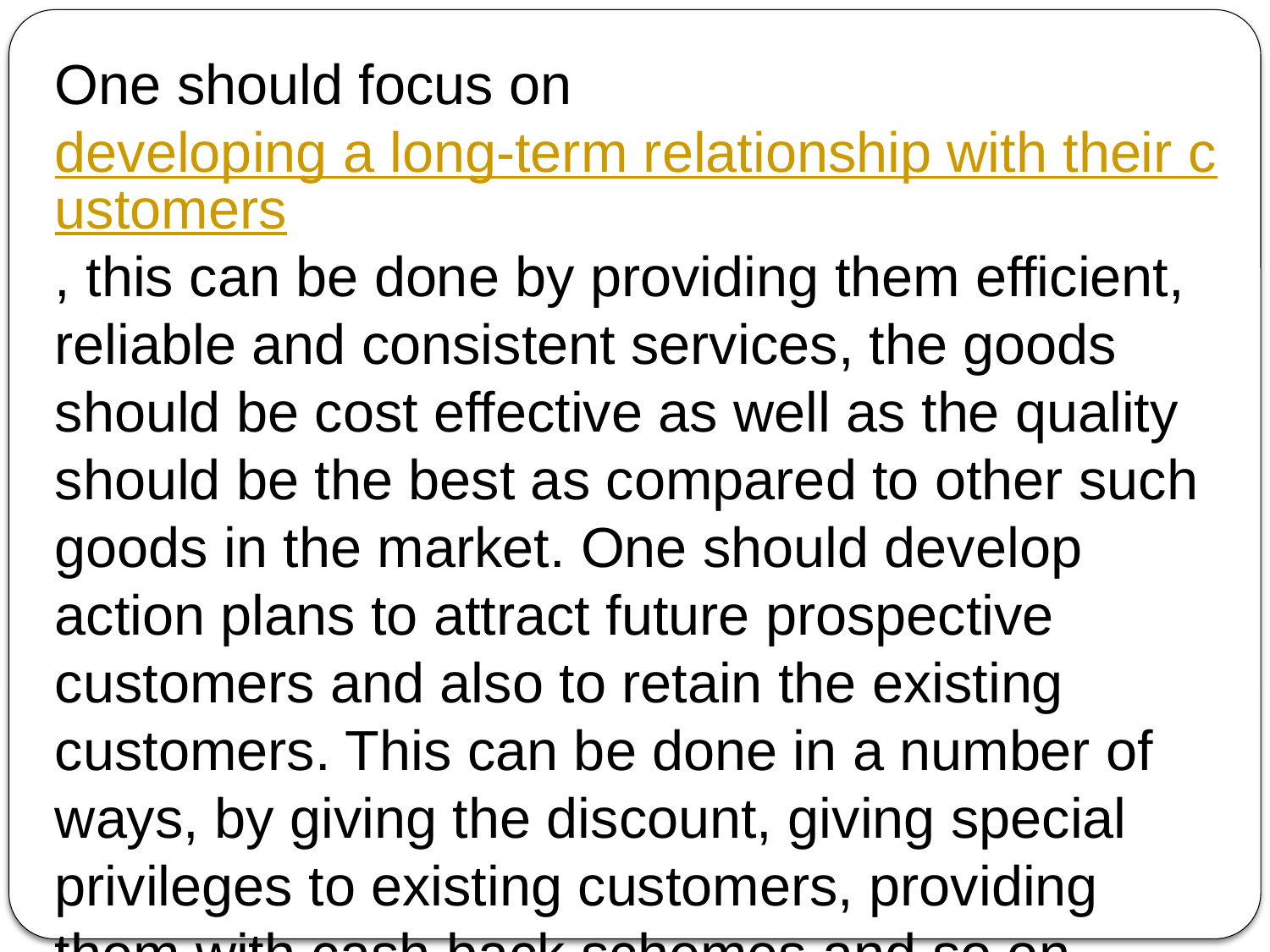

One should focus on developing a long-term relationship with their customers, this can be done by providing them efficient, reliable and consistent services, the goods should be cost effective as well as the quality should be the best as compared to other such goods in the market. One should develop action plans to attract future prospective customers and also to retain the existing customers. This can be done in a number of ways, by giving the discount, giving special privileges to existing customers, providing them with cash back schemes and so on.